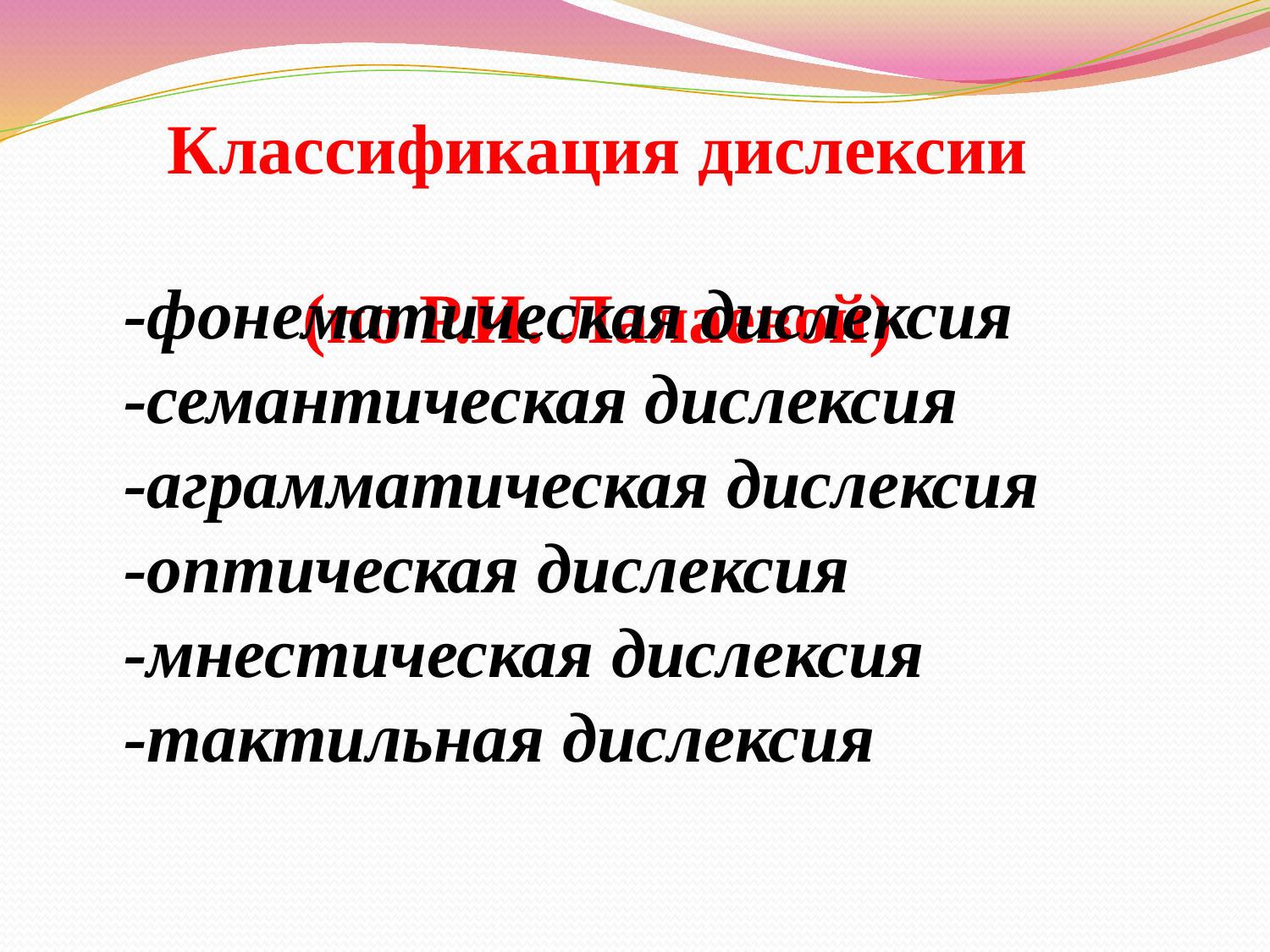

Классификация дислексии
(по Р.И. Лалаевой)

-фонематическая дислексия
-семантическая дислексия
-аграмматическая дислексия
-оптическая дислексия
-мнестическая дислексия
-тактильная дислексия